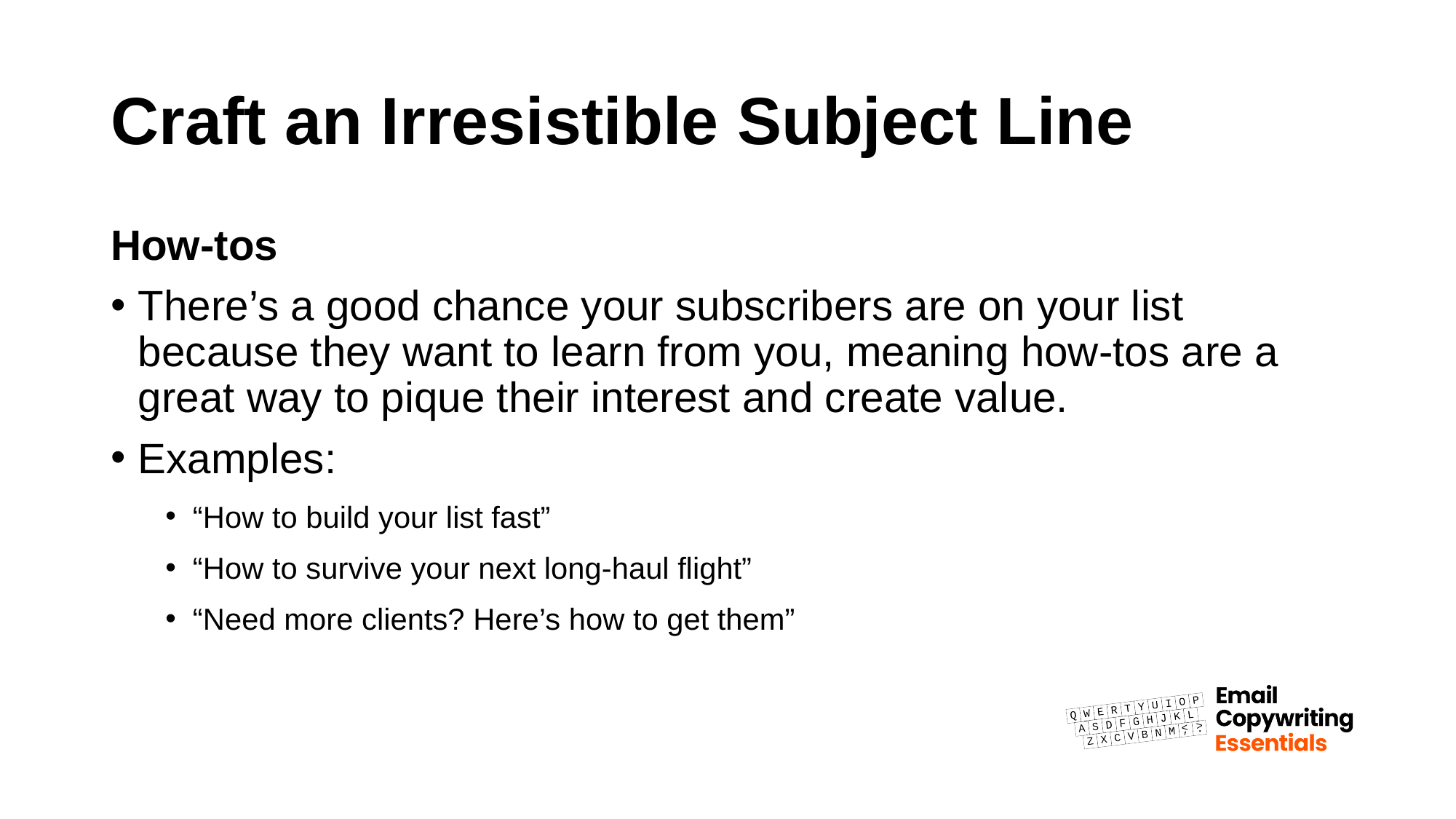

# Craft an Irresistible Subject Line
How-tos
There’s a good chance your subscribers are on your list because they want to learn from you, meaning how-tos are a great way to pique their interest and create value.
Examples:
“How to build your list fast”
“How to survive your next long-haul flight”
“Need more clients? Here’s how to get them”